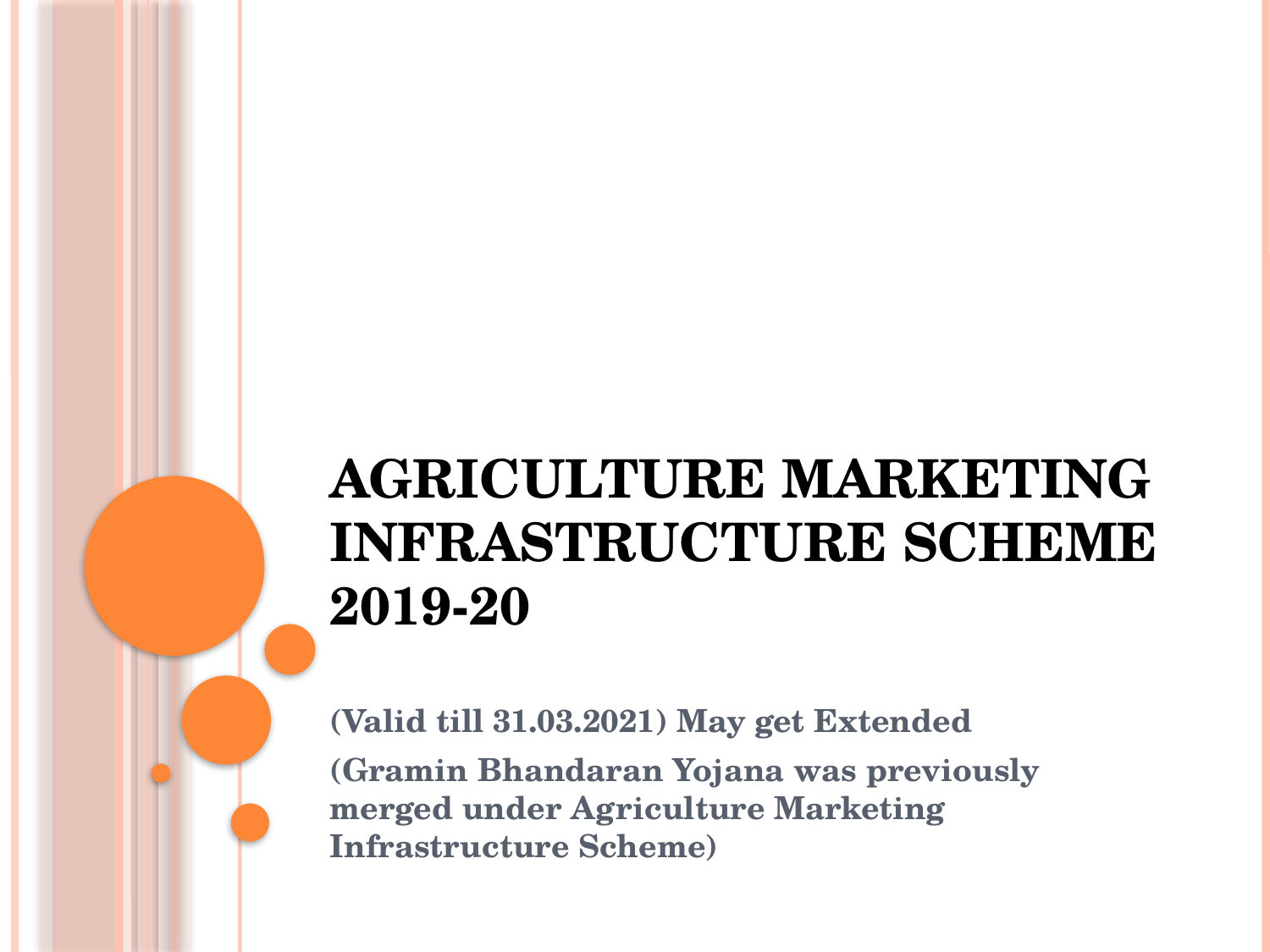

# Agriculture Marketing Infrastructure Scheme 2019-20
(Valid till 31.03.2021) May get Extended
(Gramin Bhandaran Yojana was previously merged under Agriculture Marketing Infrastructure Scheme)